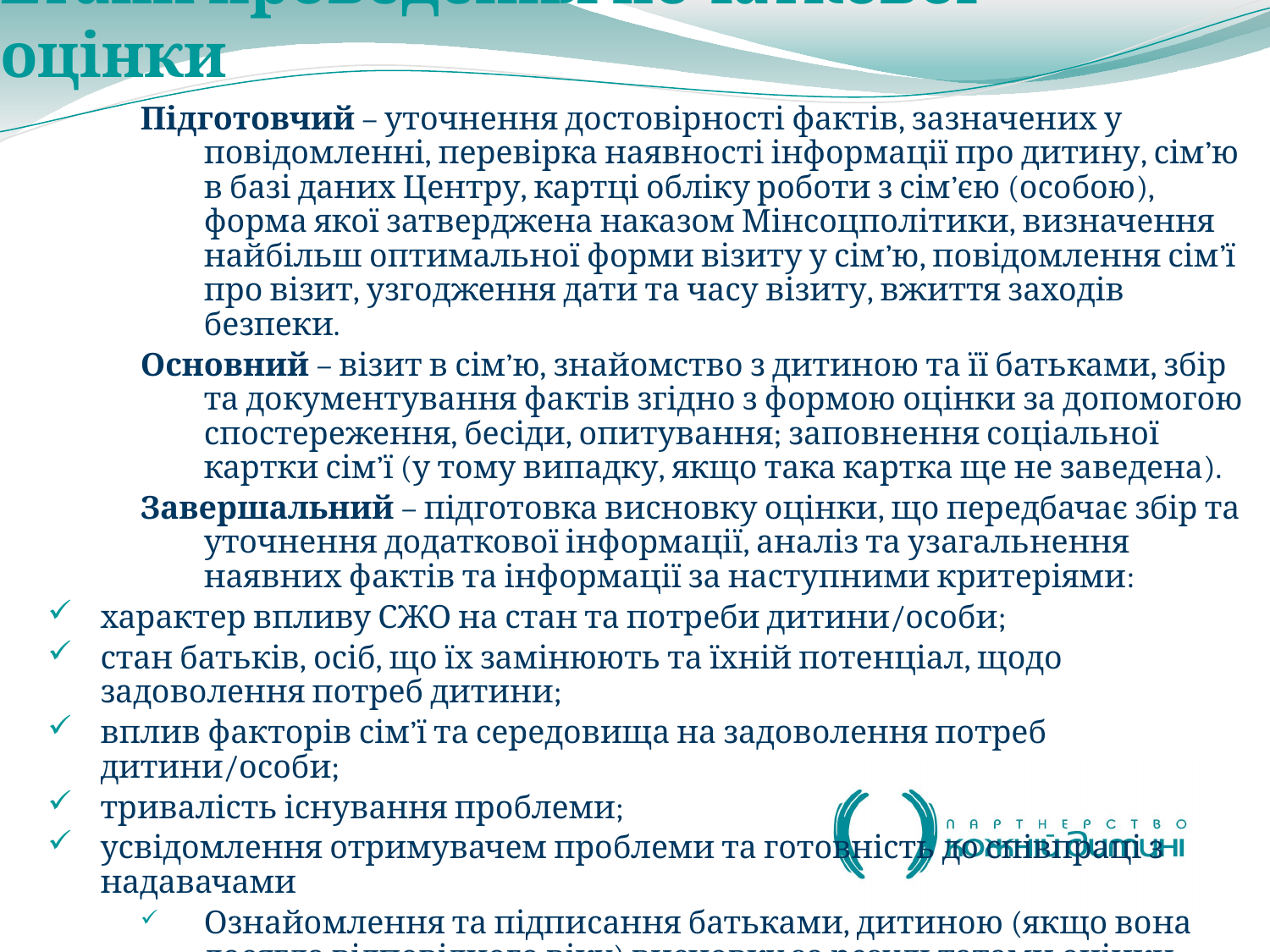

# Етапи проведення початкової оцінки
Підготовчий – уточнення достовірності фактів, зазначених у повідомленні, перевірка наявності інформації про дитину, сім’ю в базі даних Центру, картці обліку роботи з сім’єю (особою), форма якої затверджена наказом Мінсоцполітики, визначення найбільш оптимальної форми візиту у сім’ю, повідомлення сім’ї про візит, узгодження дати та часу візиту, вжиття заходів безпеки.
Основний – візит в сім’ю, знайомство з дитиною та її батьками, збір та документування фактів згідно з формою оцінки за допомогою спостереження, бесіди, опитування; заповнення соціальної картки сім’ї (у тому випадку, якщо така картка ще не заведена).
Завершальний – підготовка висновку оцінки, що передбачає збір та уточнення додаткової інформації, аналіз та узагальнення наявних фактів та інформації за наступними критеріями:
характер впливу СЖО на стан та потреби дитини/особи;
стан батьків, осіб, що їх замінюють та їхній потенціал, щодо задоволення потреб дитини;
вплив факторів сім’ї та середовища на задоволення потреб дитини/особи;
тривалість існування проблеми;
усвідомлення отримувачем проблеми та готовність до співпраці з надавачами
Ознайомлення та підписання батьками, дитиною (якщо вона досягла відповідного віку) висновку за результатами оцінки.